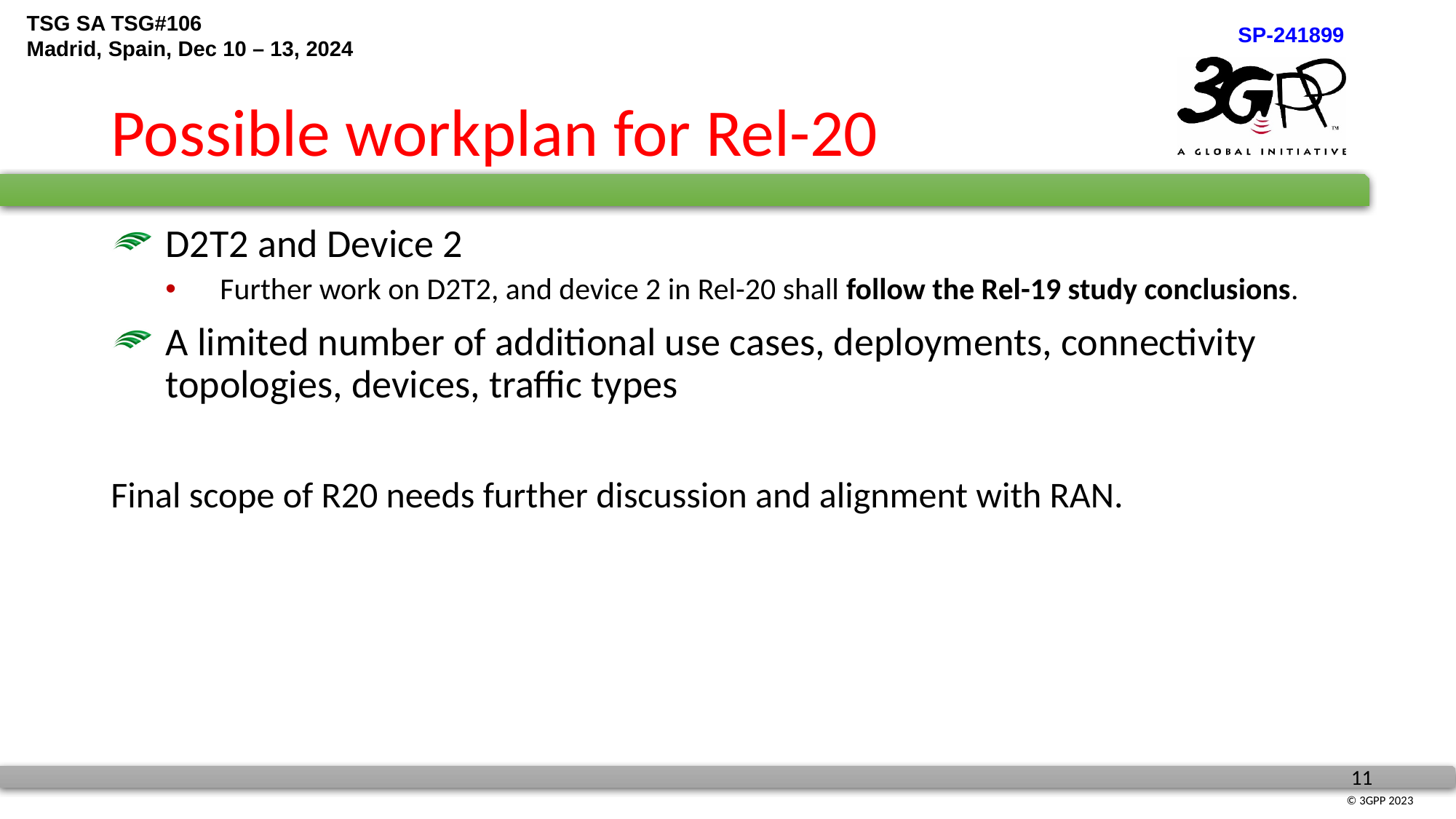

# Possible workplan for Rel-20
D2T2 and Device 2
Further work on D2T2, and device 2 in Rel-20 shall follow the Rel-19 study conclusions.
A limited number of additional use cases, deployments, connectivity topologies, devices, traffic types

Final scope of R20 needs further discussion and alignment with RAN.